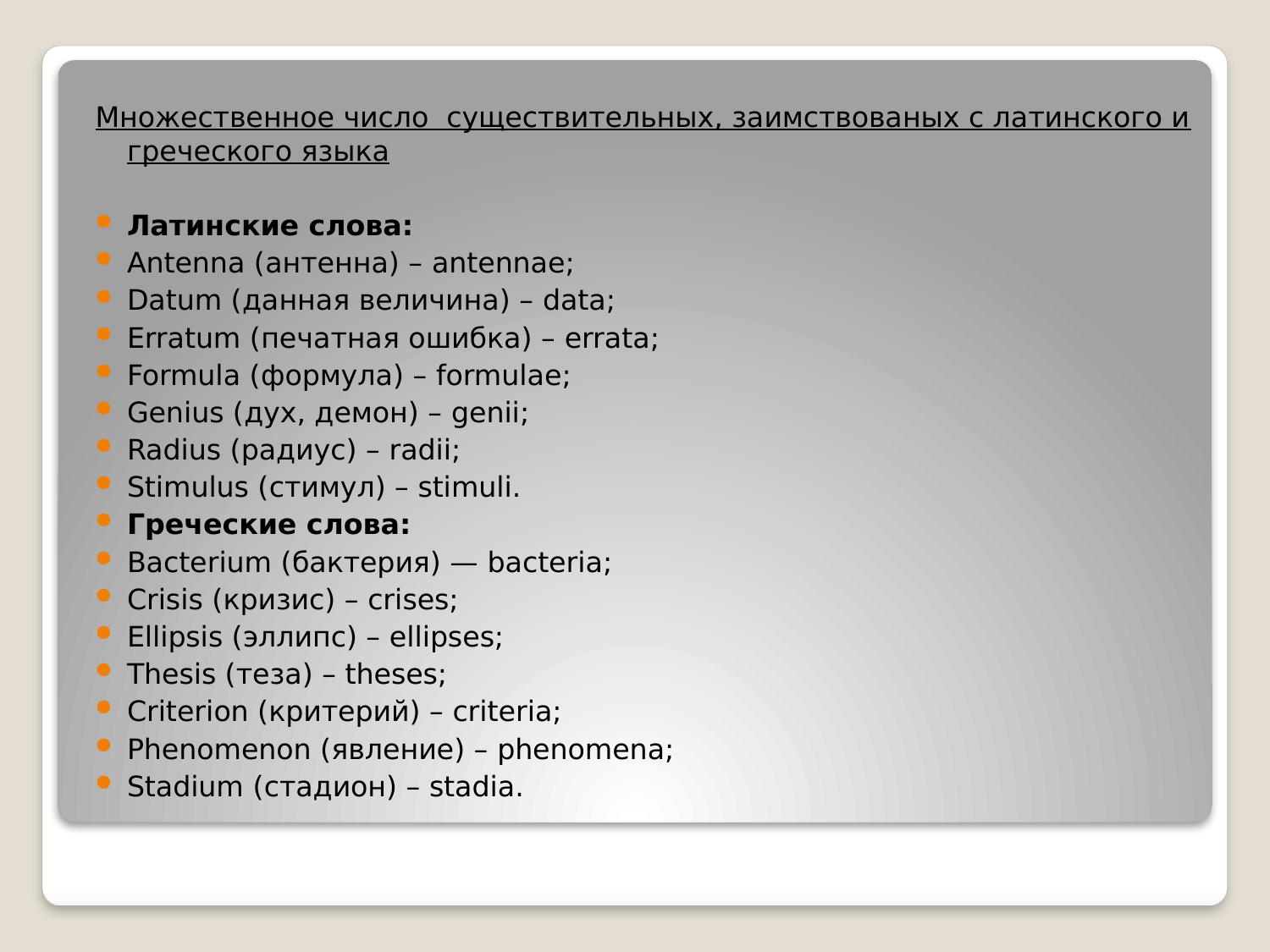

#
Множественное число  существительных, заимствованых с латинского и греческого языка

Латинские слова:
Antenna (антенна) – antennae;
Datum (данная величина) – data;
Erratum (печатная ошибка) – errata;
Formula (формула) – formulae;
Genius (дух, демон) – genii;
Radius (радиус) – radii;
Stimulus (стимул) – stimuli.
Греческие слова:
Bacterium (бактерия) — bacteria;
Crisis (кризис) – crises;
Ellipsis (эллипс) – ellipses;
Thesis (теза) – theses;
Criterion (критерий) – criteria;
Phenomenon (явление) – phenomena;
Stadium (стадион) – stadia.